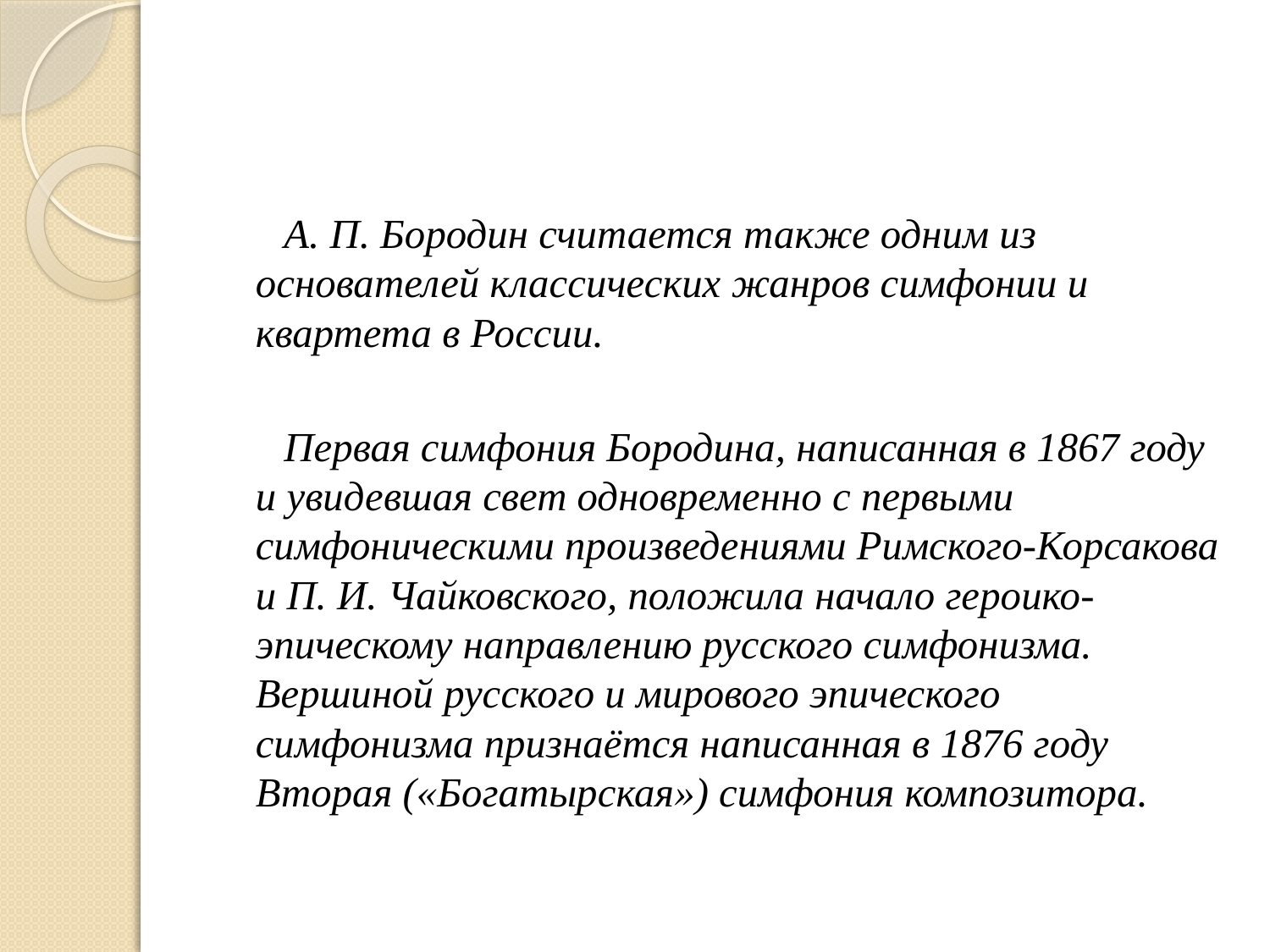

А. П. Бородин считается также одним из основателей классических жанров симфонии и квартета в России.

      Первая симфония Бородина, написанная в 1867 году и увидевшая свет одновременно с первыми симфоническими произведениями Римского-Корсакова и П. И. Чайковского, положила начало героико-эпическому направлению русского симфонизма. Вершиной русского и мирового эпического симфонизма признаётся написанная в 1876 году Вторая («Богатырская») симфония композитора.